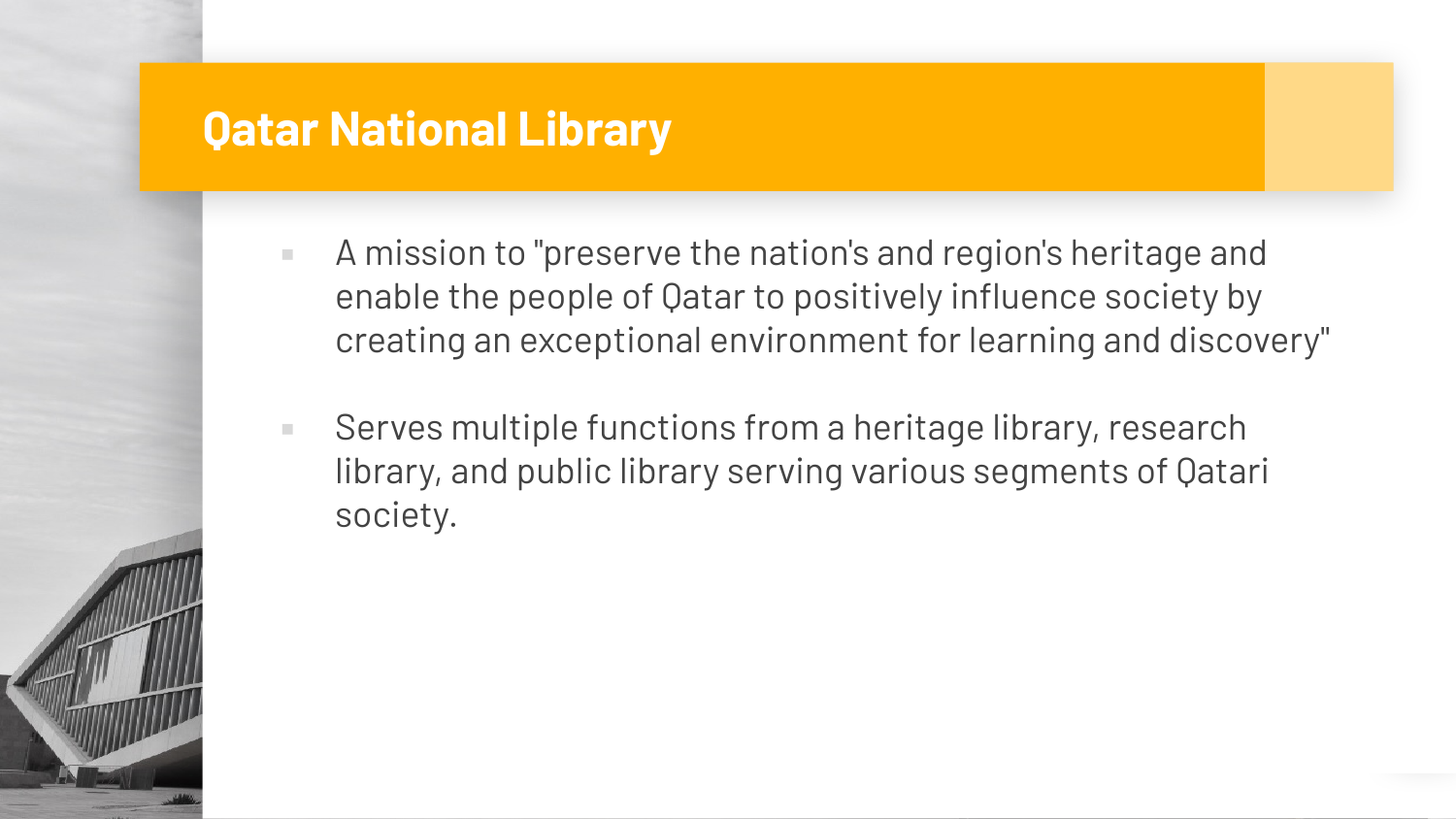

# Qatar National Library
A mission to "preserve the nation's and region's heritage and enable the people of Qatar to positively influence society by creating an exceptional environment for learning and discovery"
Serves multiple functions from a heritage library, research library, and public library serving various segments of Qatari society.